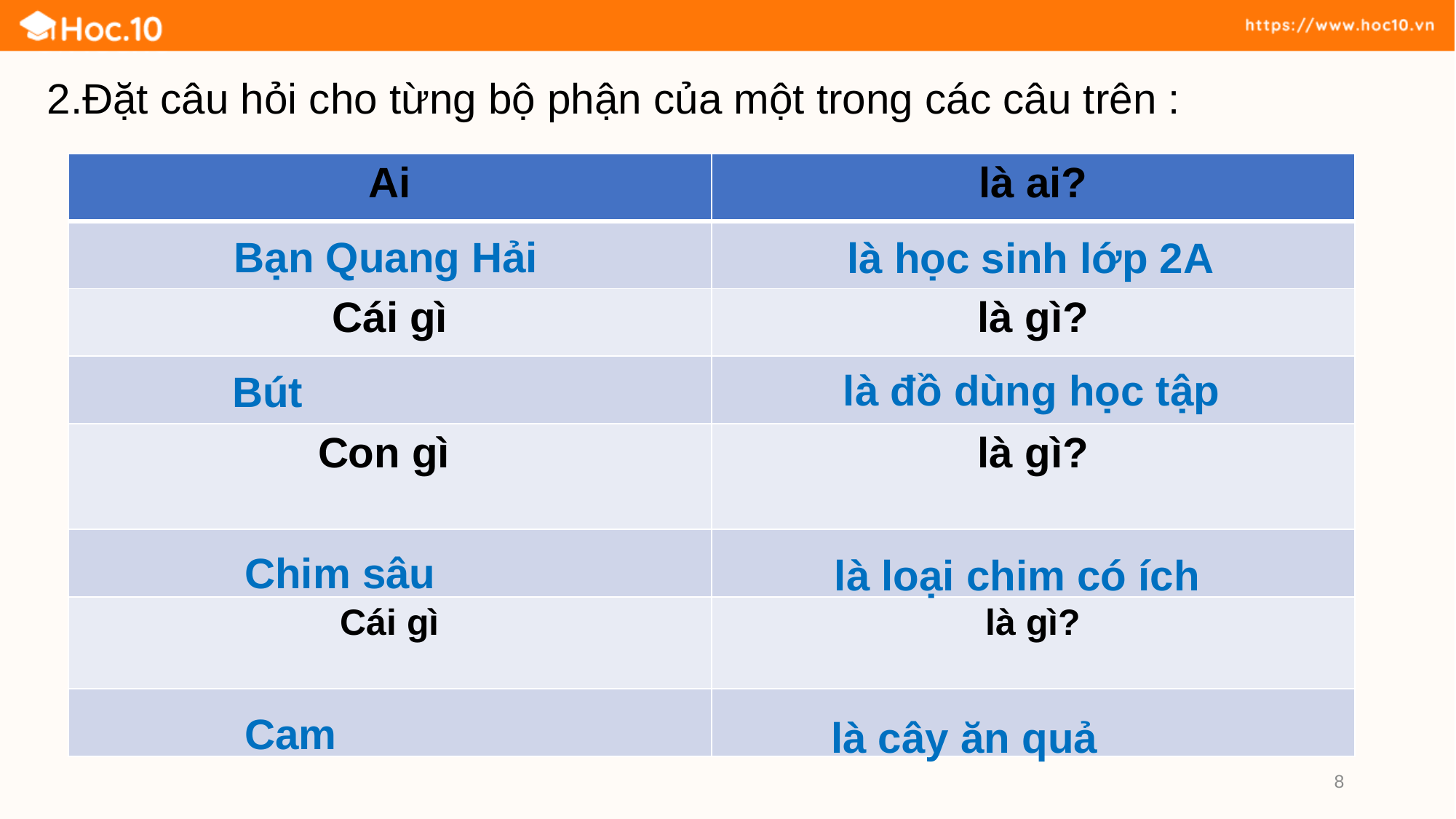

2.Đặt câu hỏi cho từng bộ phận của một trong các câu trên :
| Ai | là ai? |
| --- | --- |
|  |  |
| Cái gì | là gì? |
|  |  |
| Con gì | là gì? |
|  |  |
| Cái gì | là gì? |
|  |  |
Bạn Quang Hải
là học sinh lớp 2A
là đồ dùng học tập
Bút
Chim sâu
là loại chim có ích
Cam

là cây ăn quả

8